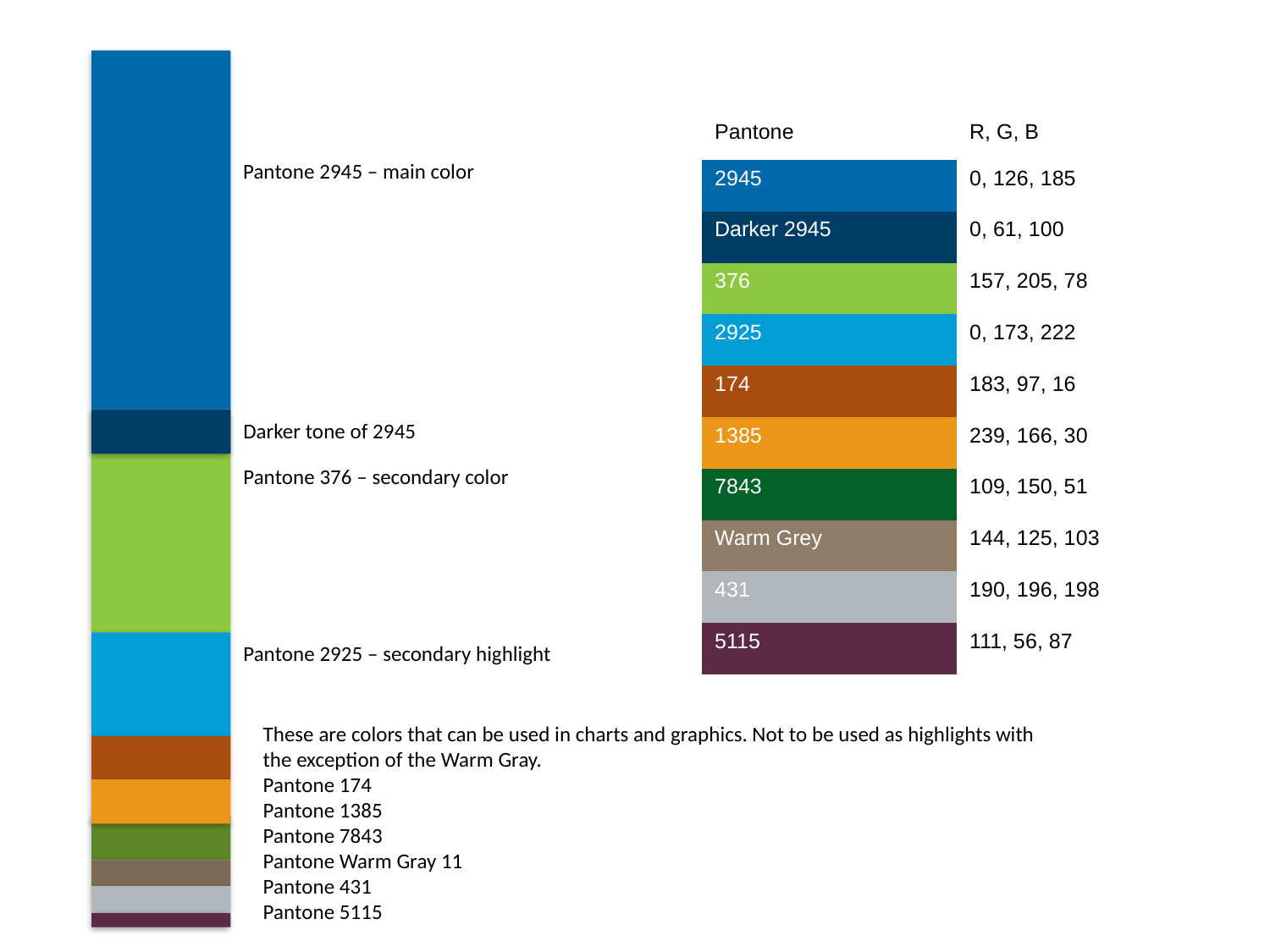

| Pantone | R, G, B |
| --- | --- |
| 2945 | 0, 126, 185 |
| Darker 2945 | 0, 61, 100 |
| 376 | 157, 205, 78 |
| 2925 | 0, 173, 222 |
| 174 | 183, 97, 16 |
| 1385 | 239, 166, 30 |
| 7843 | 109, 150, 51 |
| Warm Grey | 144, 125, 103 |
| 431 | 190, 196, 198 |
| 5115 | 111, 56, 87 |
Pantone 2945 – main color
Darker tone of 2945

Pantone 376 – secondary color
Pantone 2925 – secondary highlight
These are colors that can be used in charts and graphics. Not to be used as highlights with the exception of the Warm Gray.
Pantone 174
Pantone 1385
Pantone 7843
Pantone Warm Gray 11
Pantone 431
Pantone 5115